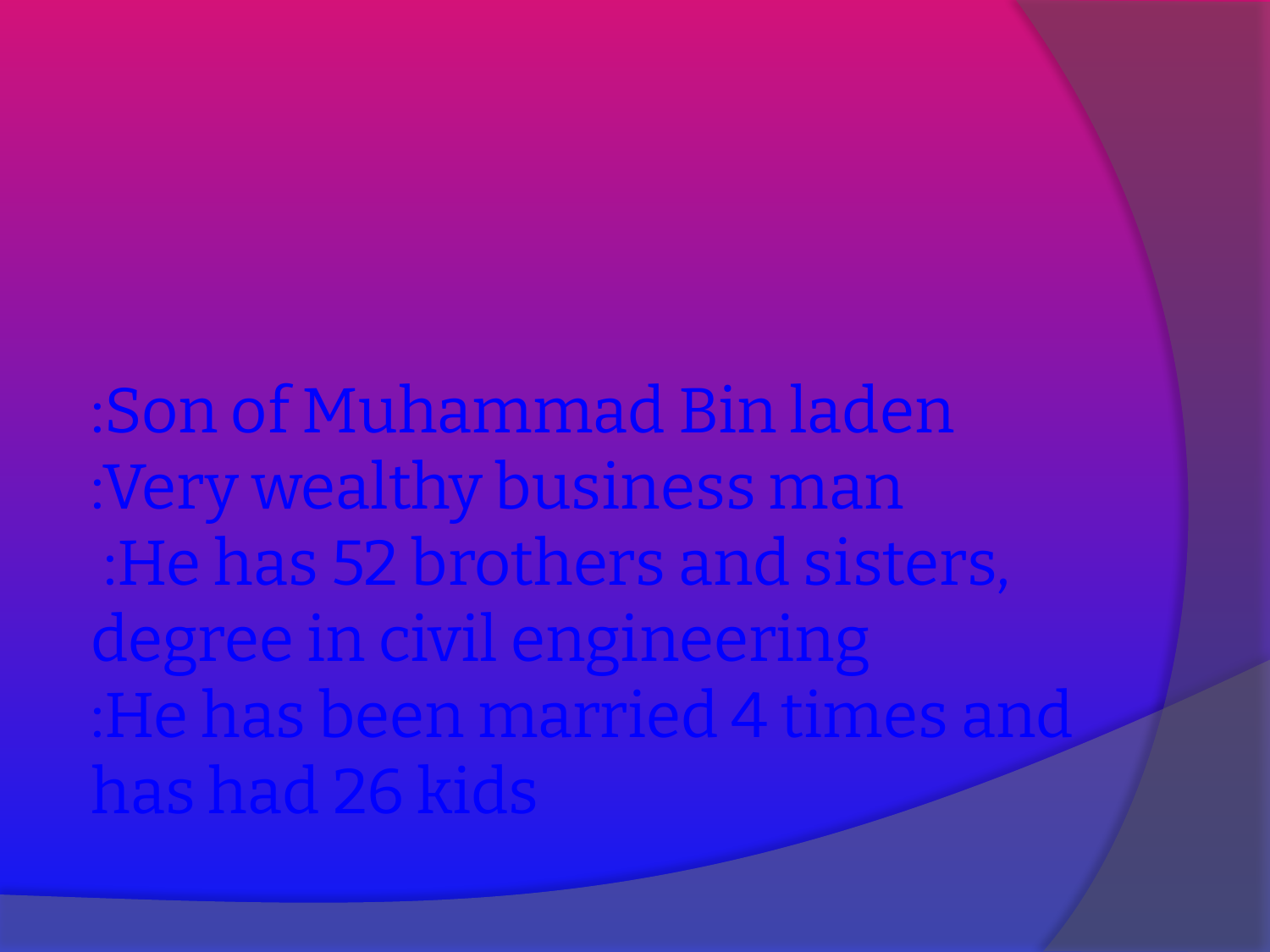

# :Son of Muhammad Bin laden :Very wealthy business man :He has 52 brothers and sisters, degree in civil engineering :He has been married 4 times and has had 26 kids